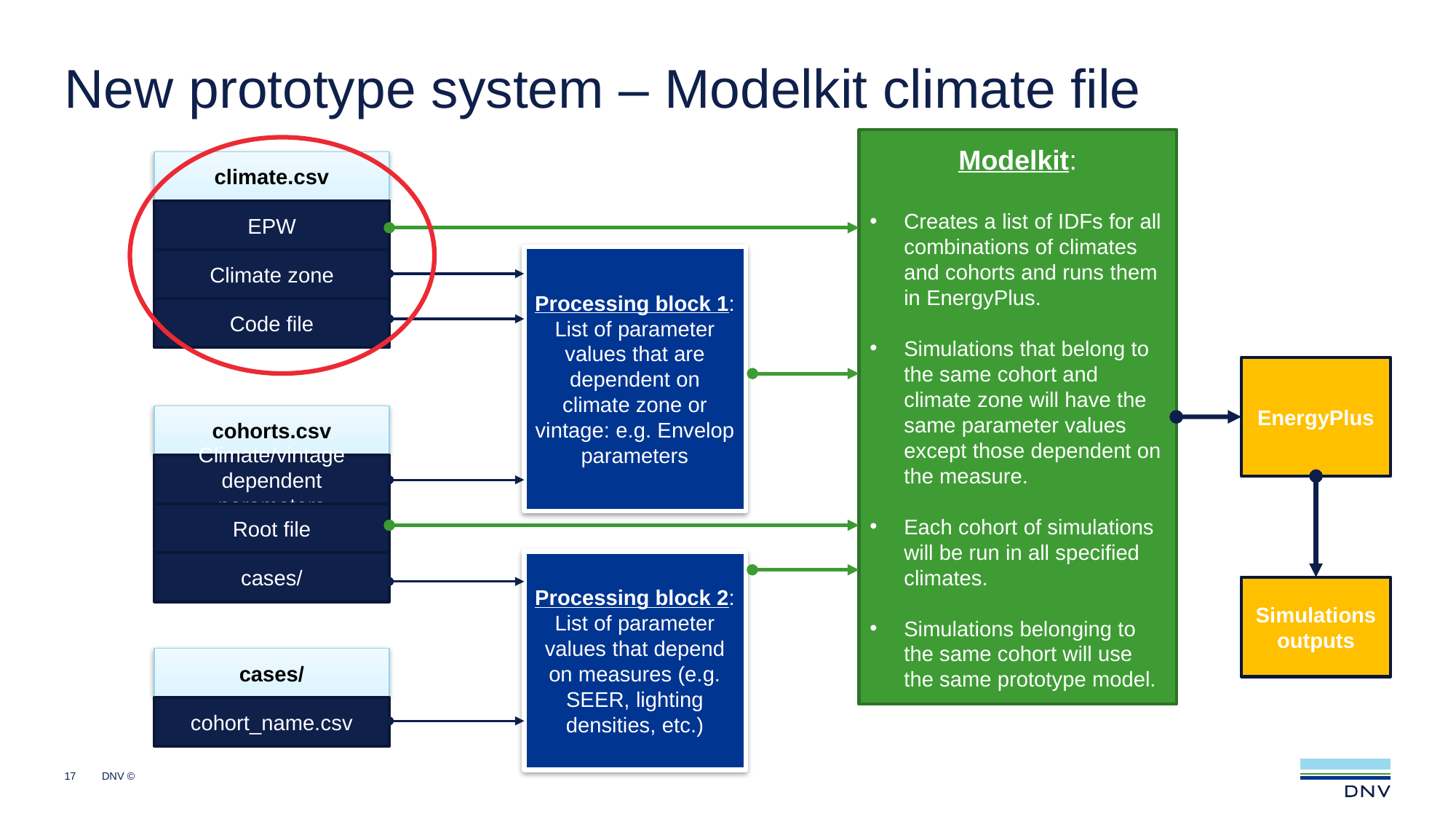

# New prototype system – Modelkit climate file
Modelkit:

Creates a list of IDFs for all combinations of climates and cohorts and runs them in EnergyPlus.

Simulations that belong to the same cohort and climate zone will have the same parameter values except those dependent on the measure.

Each cohort of simulations will be run in all specified climates.

Simulations belonging to the same cohort will use the same prototype model.

climate.csv
EPW
Climate zone
Code file
cohorts.csv
Climate/vintage dependent parameters
Root file
cases/
cases/
cohort_name.csv
Processing block 1:
List of parameter values that are dependent on climate zone or vintage: e.g. Envelop parameters
Processing block 2:
List of parameter values that depend on measures (e.g. SEER, lighting densities, etc.)
EnergyPlus
Simulations outputs
17